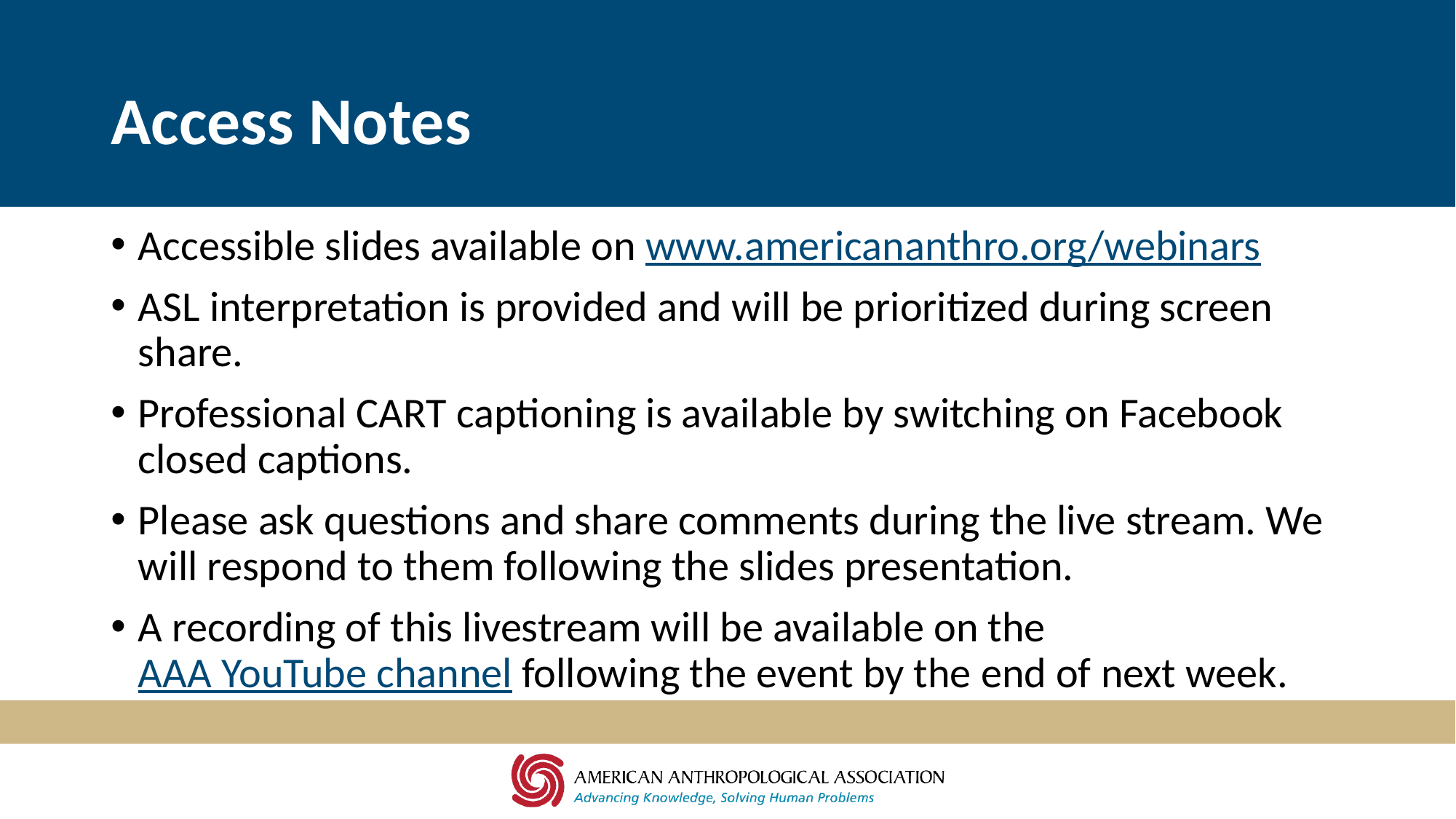

# Access Notes
Accessible slides available on www.americananthro.org/webinars
ASL interpretation is provided and will be prioritized during screen share.
Professional CART captioning is available by switching on Facebook closed captions.
Please ask questions and share comments during the live stream. We will respond to them following the slides presentation.
A recording of this livestream will be available on the AAA YouTube channel following the event by the end of next week.